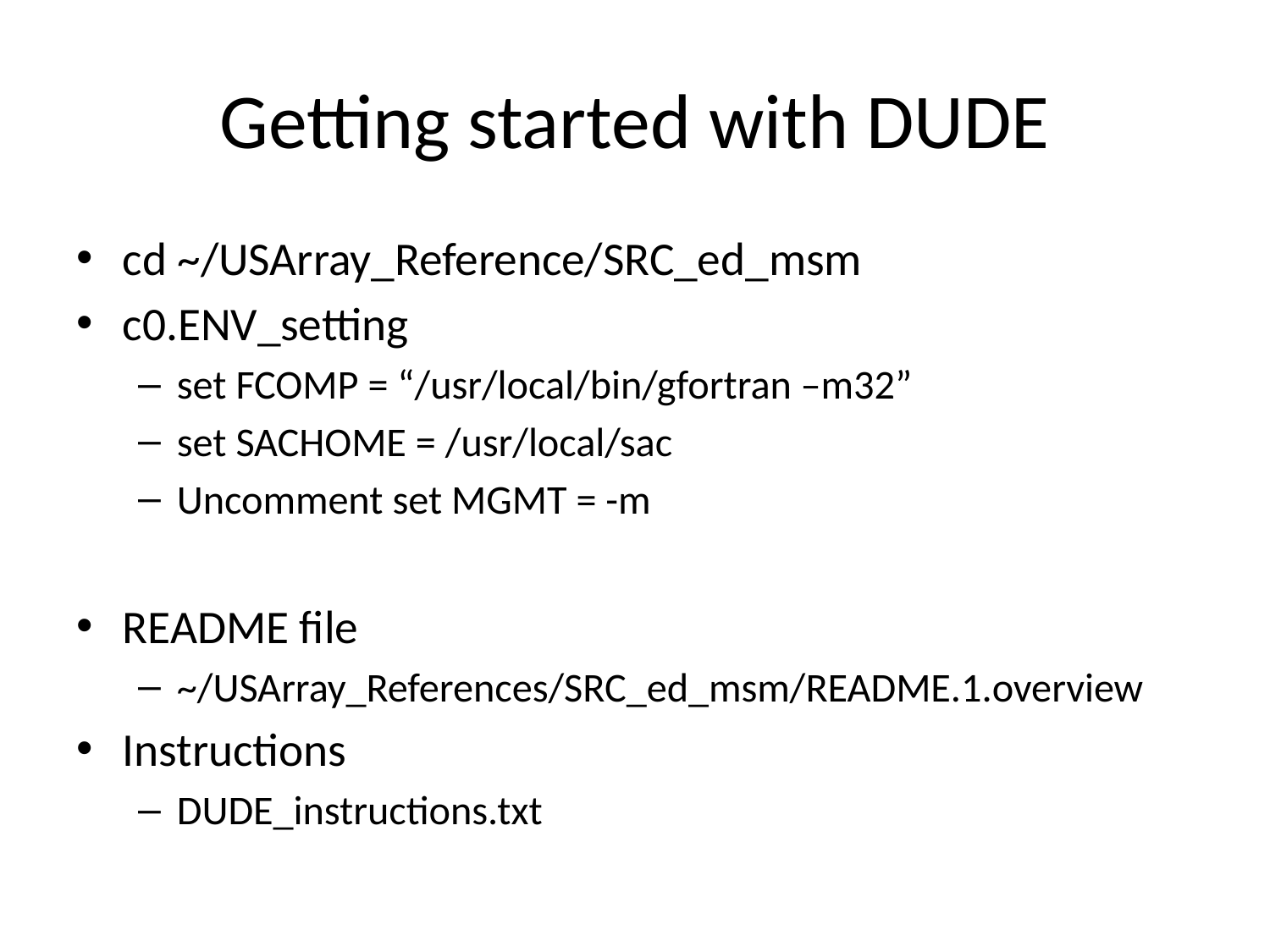

# Getting started with DUDE
cd ~/USArray_Reference/SRC_ed_msm
c0.ENV_setting
set FCOMP = “/usr/local/bin/gfortran –m32”
set SACHOME = /usr/local/sac
Uncomment set MGMT = -m

README file
~/USArray_References/SRC_ed_msm/README.1.overview
Instructions
DUDE_instructions.txt